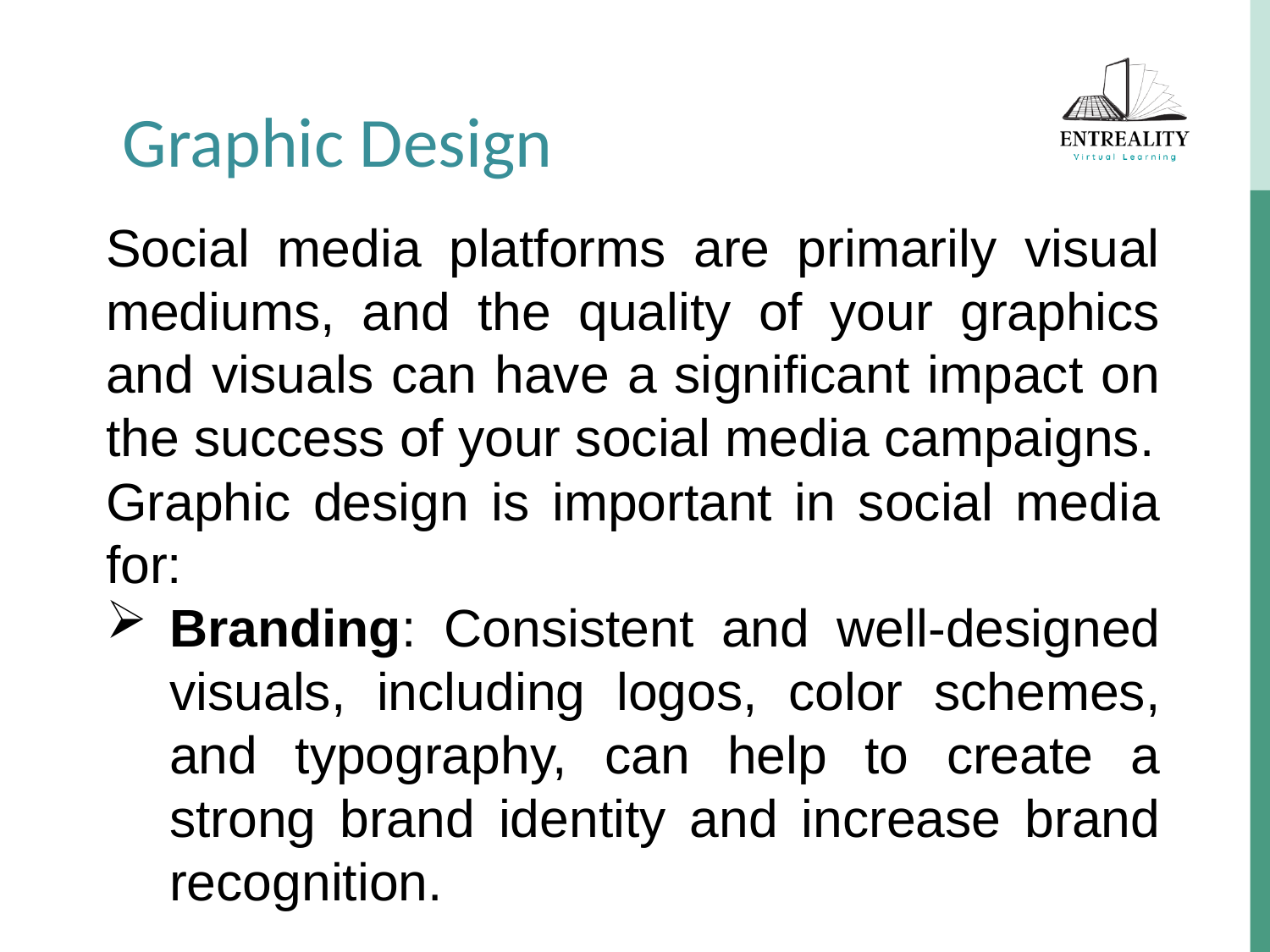

Graphic Design
Social media platforms are primarily visual mediums, and the quality of your graphics and visuals can have a significant impact on the success of your social media campaigns.
Graphic design is important in social media for:
Branding: Consistent and well-designed visuals, including logos, color schemes, and typography, can help to create a strong brand identity and increase brand recognition.